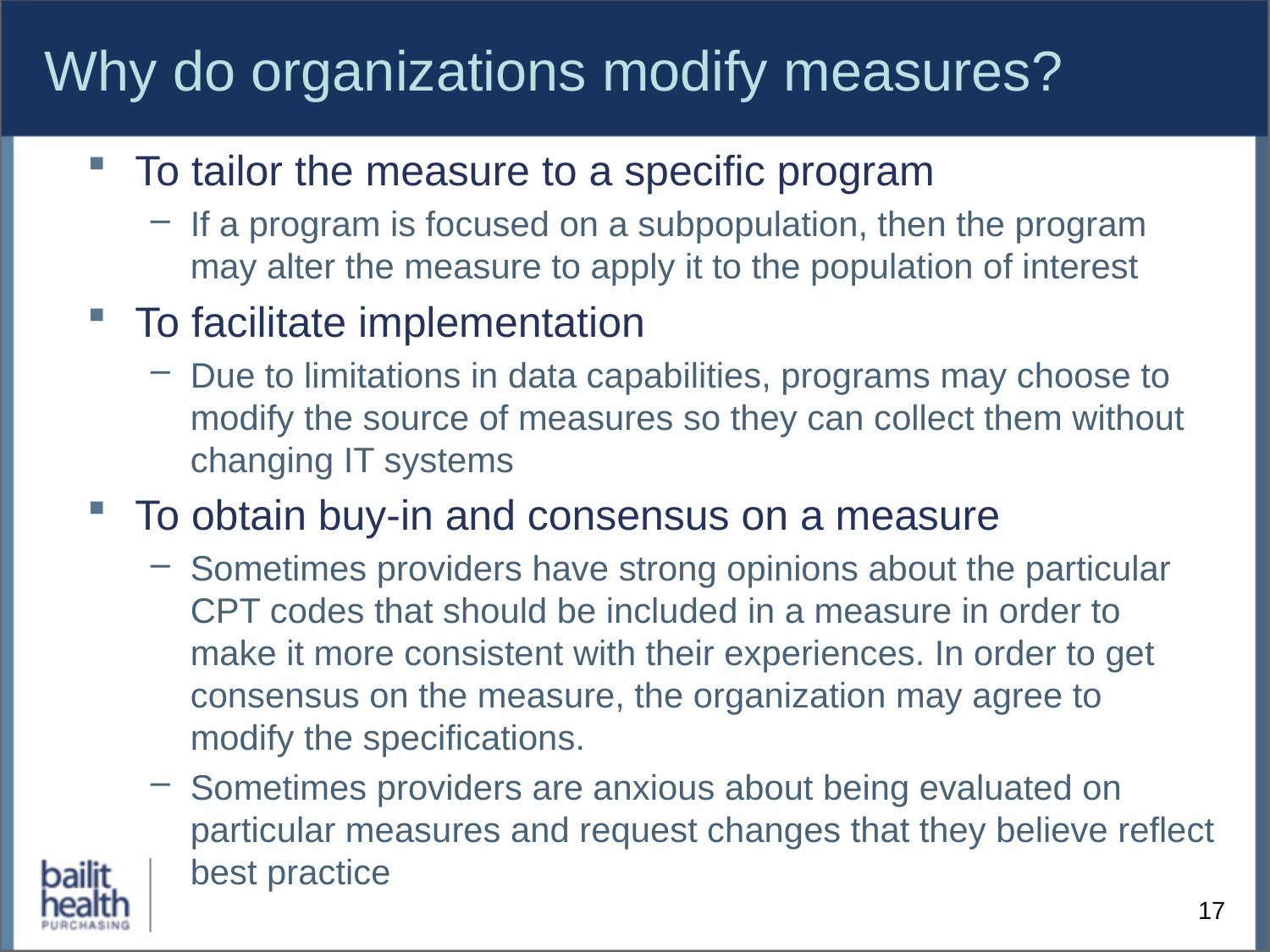

# Why do organizations modify measures?
To tailor the measure to a specific program
If a program is focused on a subpopulation, then the program may alter the measure to apply it to the population of interest
To facilitate implementation
Due to limitations in data capabilities, programs may choose to modify the source of measures so they can collect them without changing IT systems
To obtain buy-in and consensus on a measure
Sometimes providers have strong opinions about the particular CPT codes that should be included in a measure in order to make it more consistent with their experiences. In order to get consensus on the measure, the organization may agree to modify the specifications.
Sometimes providers are anxious about being evaluated on particular measures and request changes that they believe reflect best practice
17